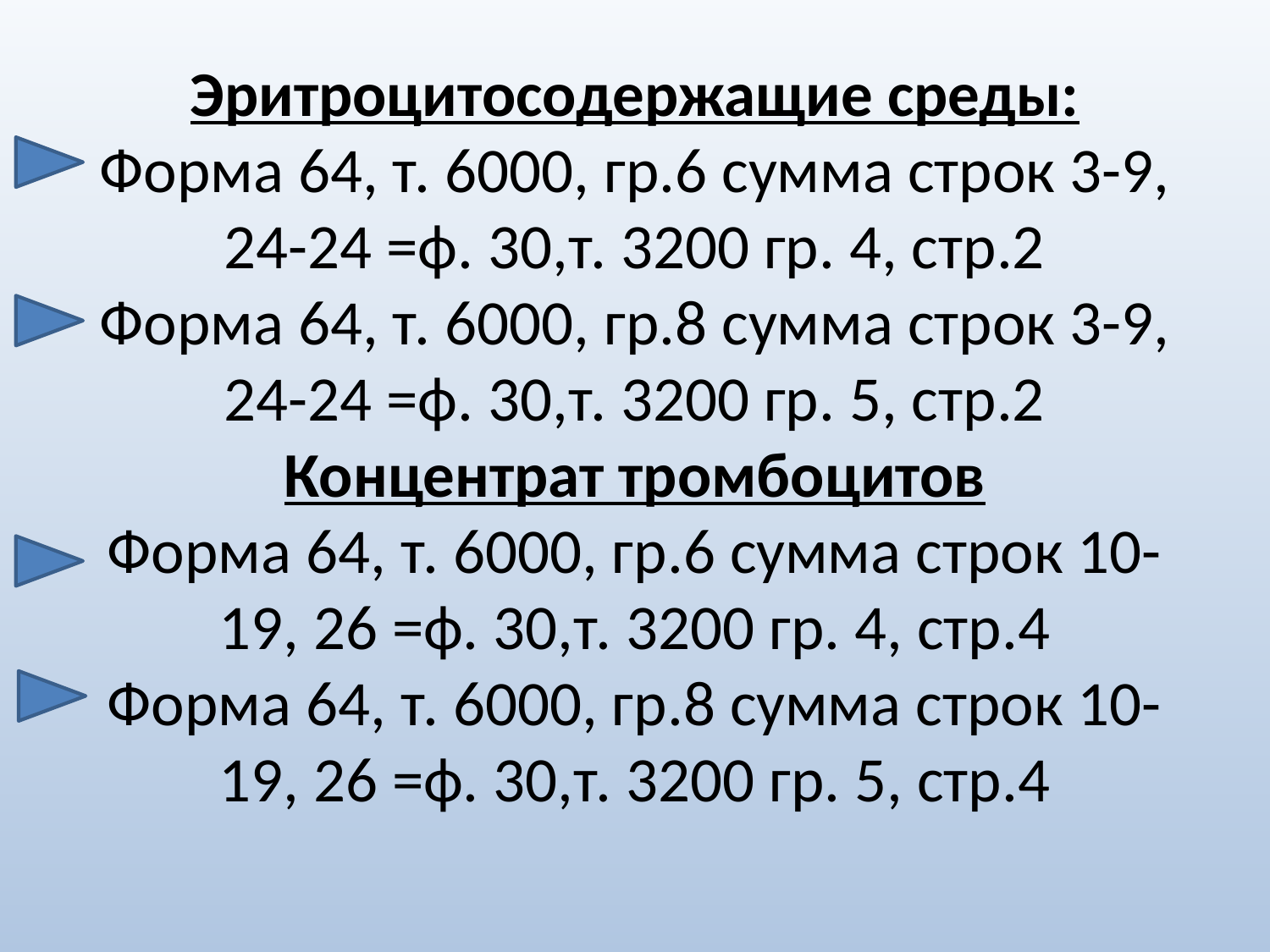

# Эритроцитосодержащие среды: Форма 64, т. 6000, гр.6 сумма строк 3-9, 24-24 =ф. 30,т. 3200 гр. 4, стр.2 Форма 64, т. 6000, гр.8 сумма строк 3-9, 24-24 =ф. 30,т. 3200 гр. 5, стр.2 Концентрат тромбоцитов Форма 64, т. 6000, гр.6 сумма строк 10-19, 26 =ф. 30,т. 3200 гр. 4, стр.4 Форма 64, т. 6000, гр.8 сумма строк 10-19, 26 =ф. 30,т. 3200 гр. 5, стр.4